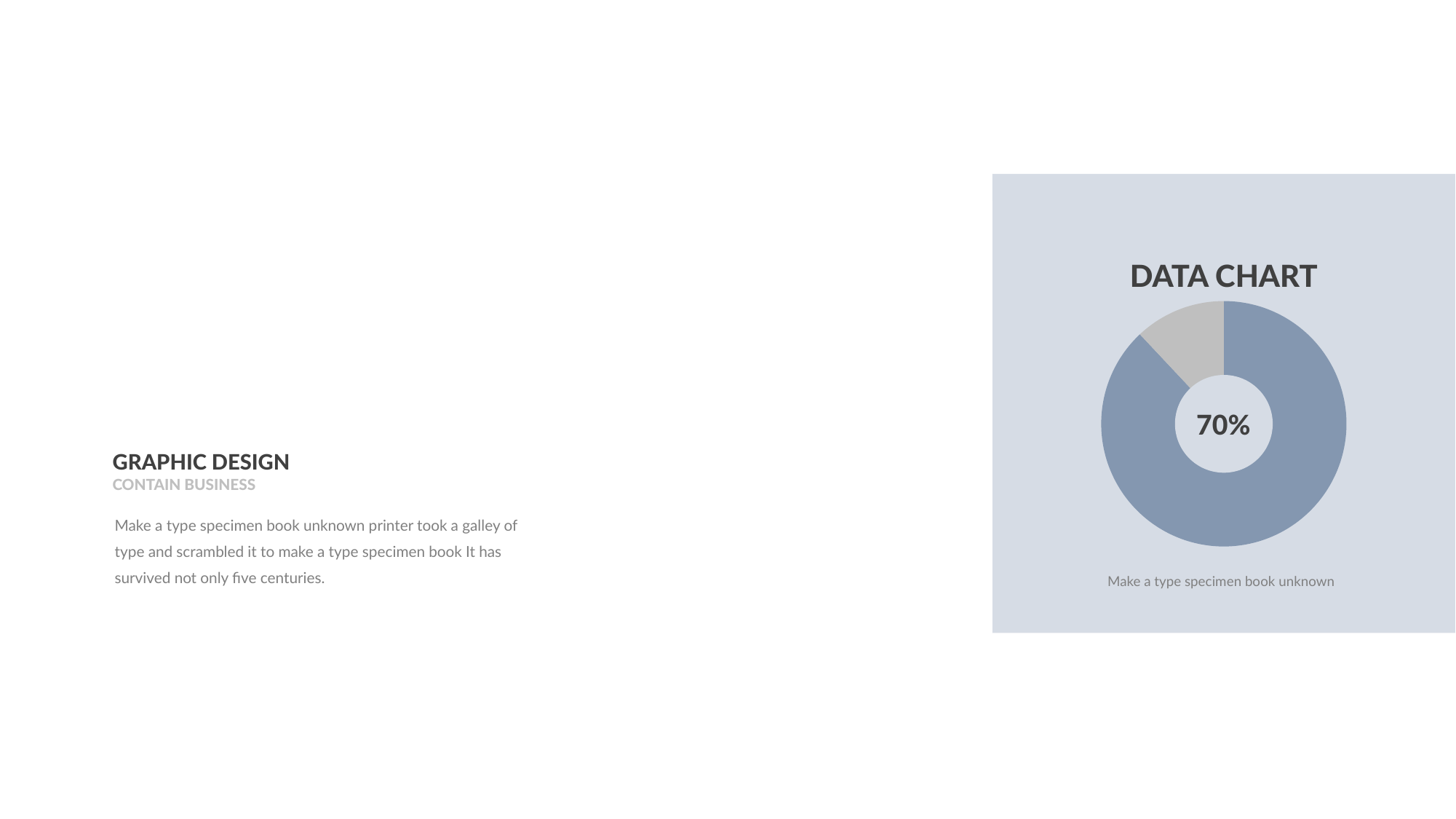

DATA CHART

### Chart

| Category | Sales |
|---|---|
| 1st Qtr | 88.0 |
| 2nd Qtr | 12.0 |
70%
GRAPHIC DESIGN
CONTAIN BUSINESS

Make a type specimen book unknown printer took a galley of type and scrambled it to make a type specimen book It has survived not only five centuries.

Make a type specimen book unknown